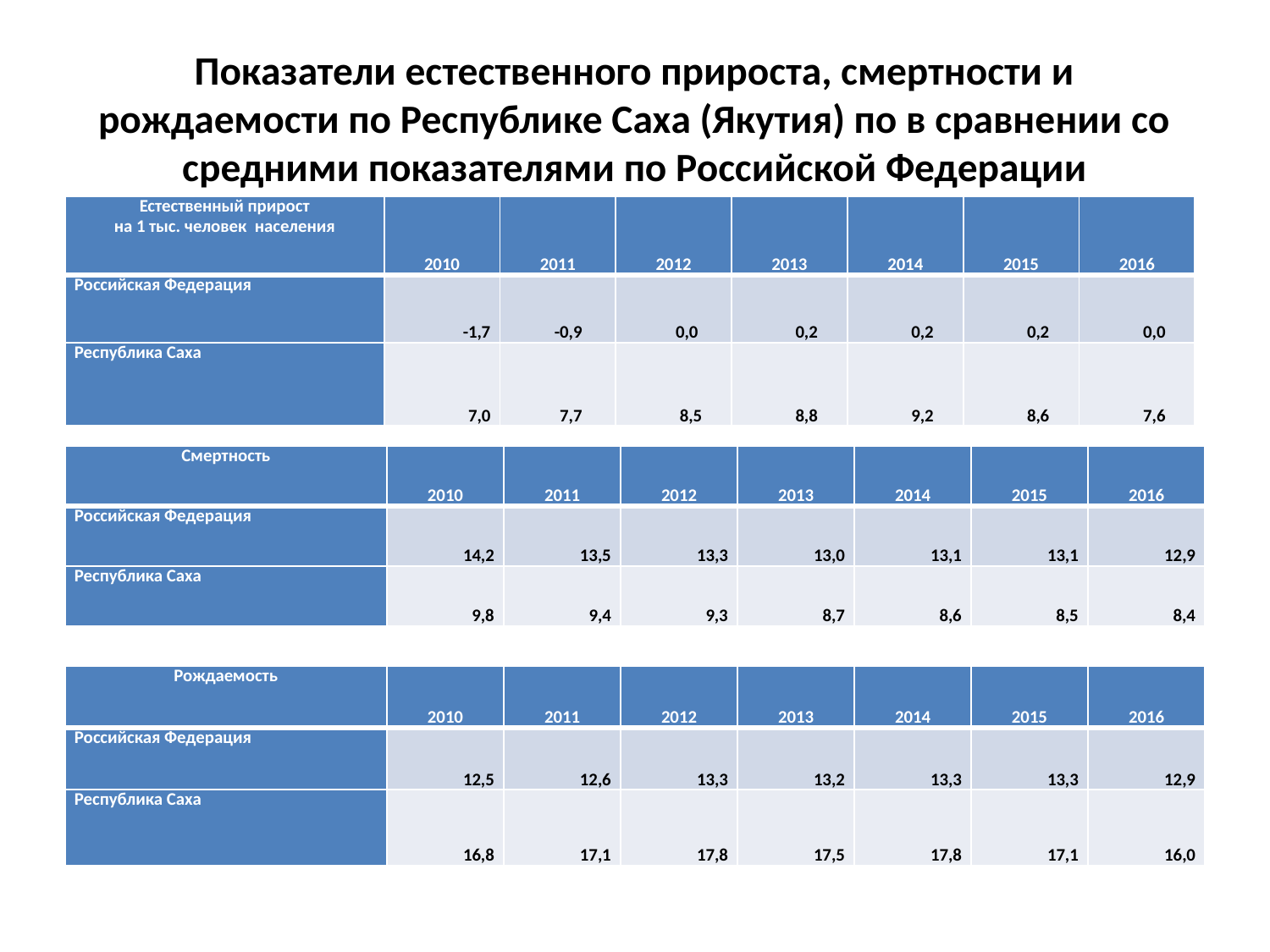

# Показатели естественного прироста, смертности и рождаемости по Республике Саха (Якутия) по в сравнении со средними показателями по Российской Федерации
| Естественный прирост на 1 тыс. человек населения | 2010 | 2011 | 2012 | 2013 | 2014 | 2015 | 2016 |
| --- | --- | --- | --- | --- | --- | --- | --- |
| Российская Федерация | -1,7 | -0,9 | 0,0 | 0,2 | 0,2 | 0,2 | 0,0 |
| Республика Саха | 7,0 | 7,7 | 8,5 | 8,8 | 9,2 | 8,6 | 7,6 |
| Смертность | 2010 | 2011 | 2012 | 2013 | 2014 | 2015 | 2016 |
| --- | --- | --- | --- | --- | --- | --- | --- |
| Российская Федерация | 14,2 | 13,5 | 13,3 | 13,0 | 13,1 | 13,1 | 12,9 |
| Республика Саха | 9,8 | 9,4 | 9,3 | 8,7 | 8,6 | 8,5 | 8,4 |

| Рождаемость | 2010 | 2011 | 2012 | 2013 | 2014 | 2015 | 2016 |
| --- | --- | --- | --- | --- | --- | --- | --- |
| Российская Федерация | 12,5 | 12,6 | 13,3 | 13,2 | 13,3 | 13,3 | 12,9 |
| Республика Саха | 16,8 | 17,1 | 17,8 | 17,5 | 17,8 | 17,1 | 16,0 |